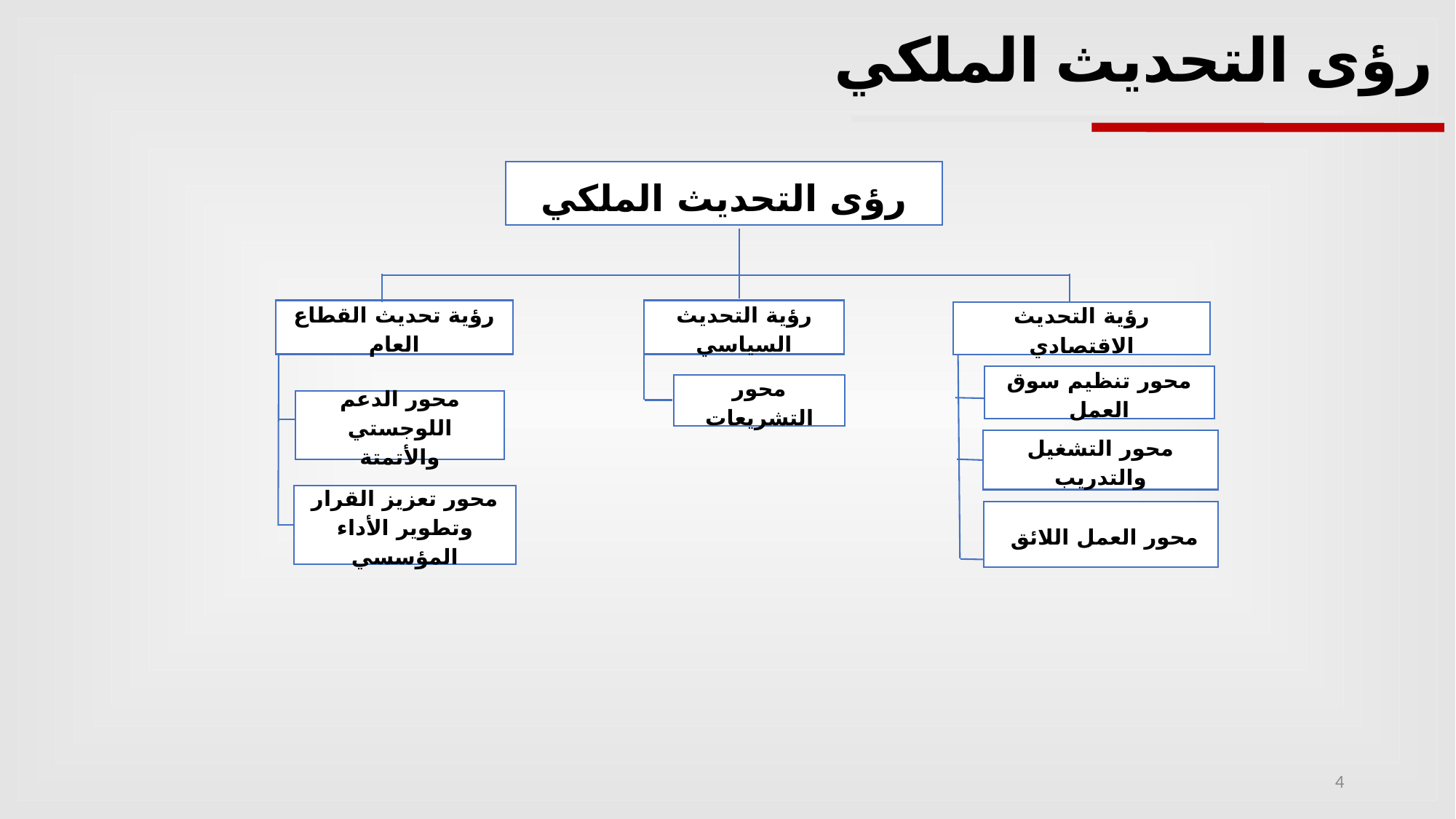

رؤى التحديث الملكي

رؤى التحديث الملكي
رؤية تحديث القطاع العام
رؤية التحديث السياسي
رؤية التحديث الاقتصادي
محور تنظيم سوق العمل
محور التشريعات
محور الدعم اللوجستي والأتمتة
محور التشغيل والتدريب
محور تعزيز القرار وتطوير الأداء المؤسسي
محور العمل اللائق
4